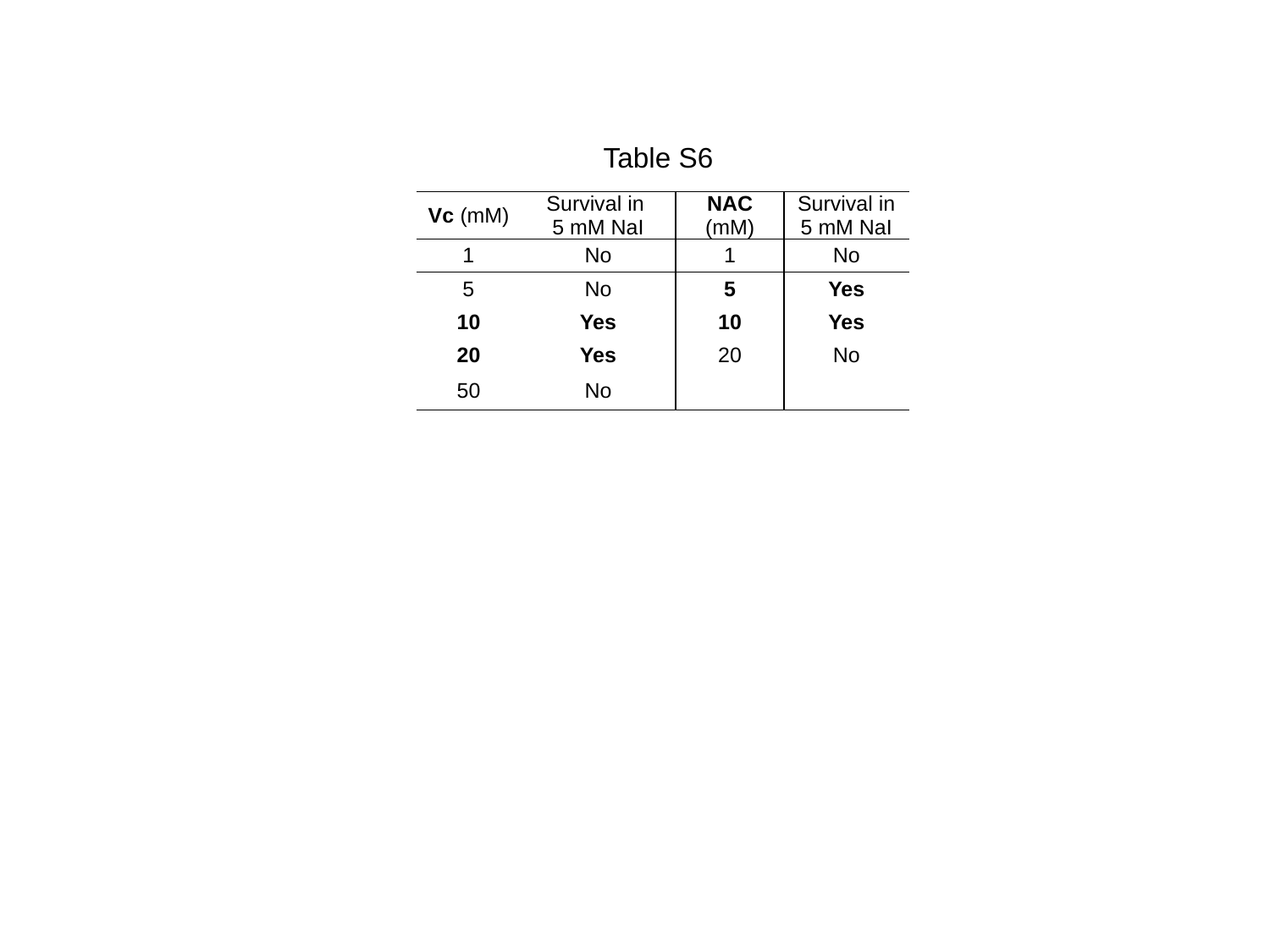

Table S6
| Vc (mM) | Survival in 5 mM NaI | NAC (mM) | Survival in 5 mM NaI |
| --- | --- | --- | --- |
| 1 | No | 1 | No |
| 5 | No | 5 | Yes |
| 10 | Yes | 10 | Yes |
| 20 | Yes | 20 | No |
| 50 | No |  |  |